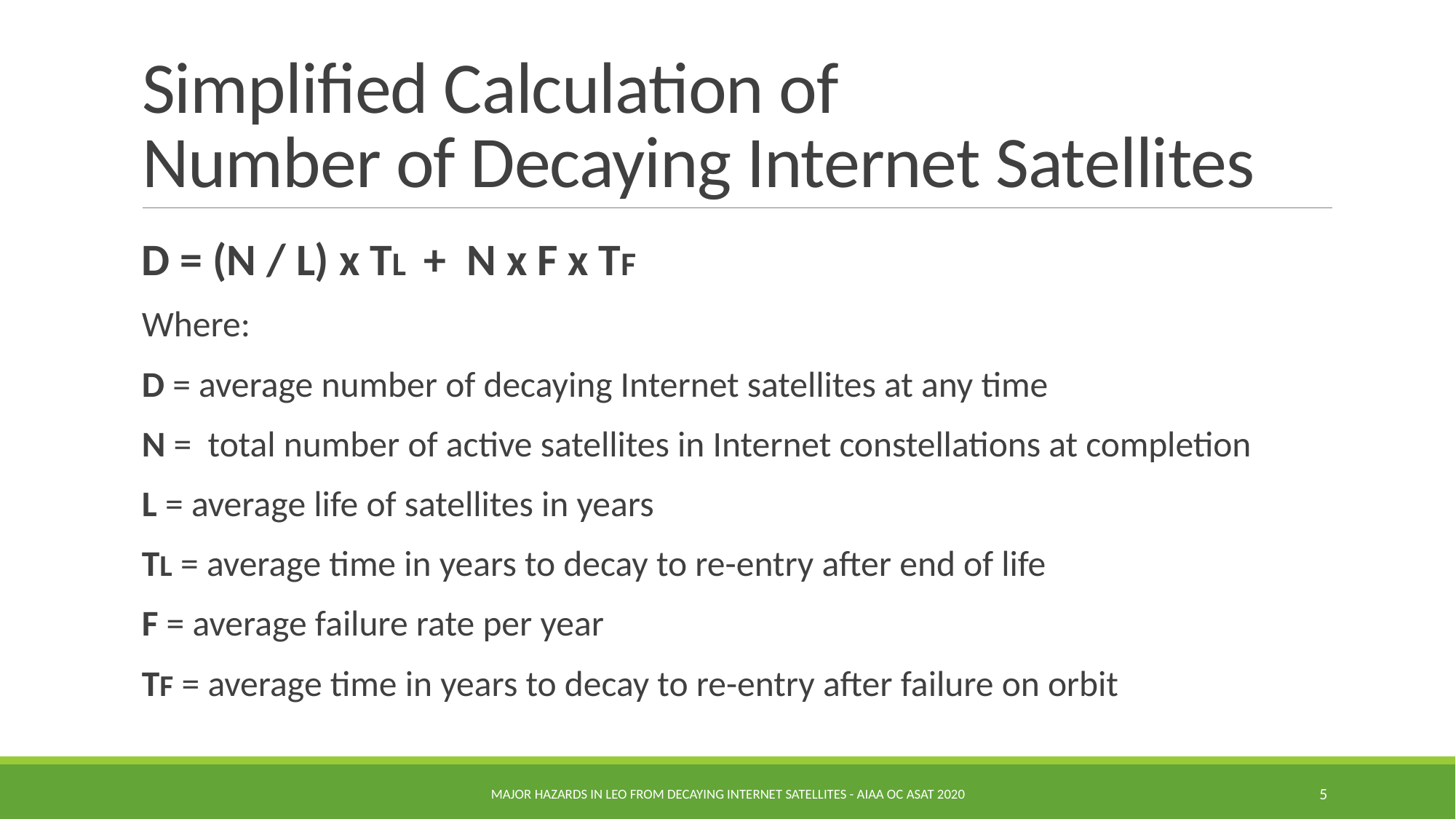

# Simplified Calculation of Number of Decaying Internet Satellites
D = (N / L) x TL  +  N x F x TF
Where:
D = average number of decaying Internet satellites at any time
N =  total number of active satellites in Internet constellations at completion
L = average life of satellites in years
TL = average time in years to decay to re-entry after end of life
F = average failure rate per year
TF = average time in years to decay to re-entry after failure on orbit
Major Hazards in LEO from Decaying Internet Satellites - AIAA OC ASAT 2020
5